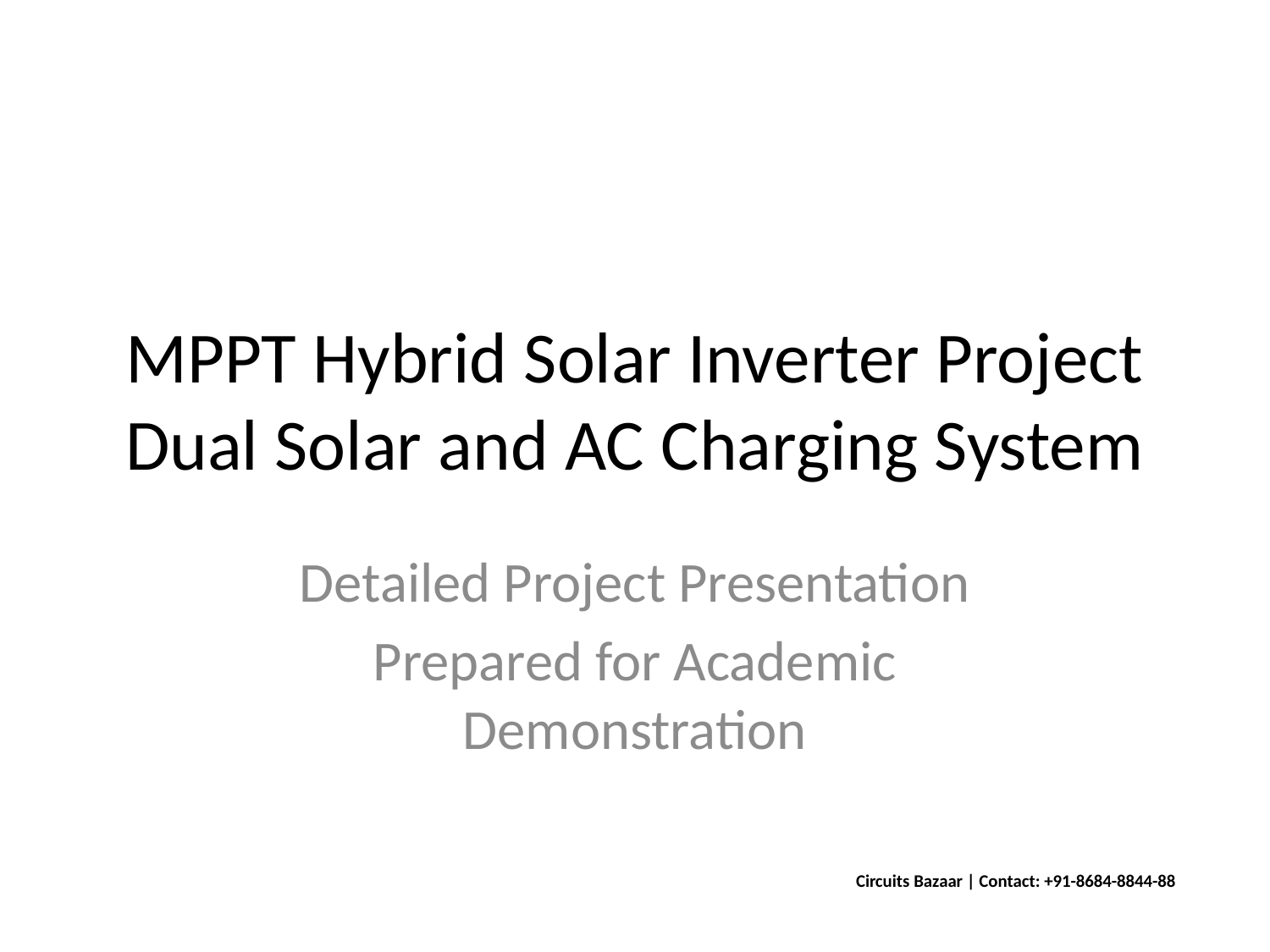

# MPPT Hybrid Solar Inverter Project
Dual Solar and AC Charging System
Detailed Project Presentation
Prepared for Academic Demonstration
Circuits Bazaar | Contact: +91-8684-8844-88